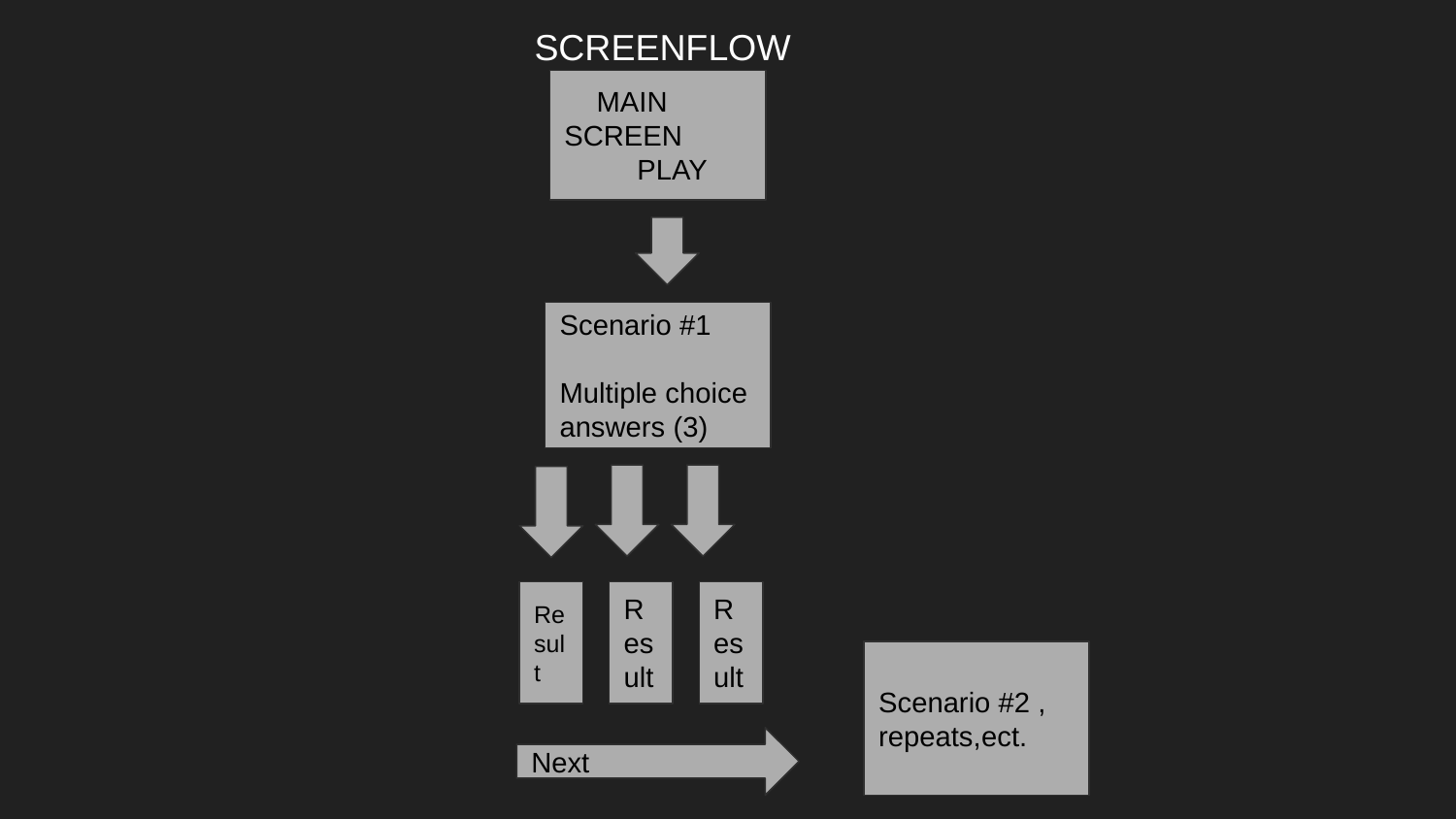

# SCREENFLOW
    MAIN    SCREEN
PLAY

Scenario #1

Multiple choice answers (3)

Result
Result
Result
Scenario #2 , repeats,ect.
Next